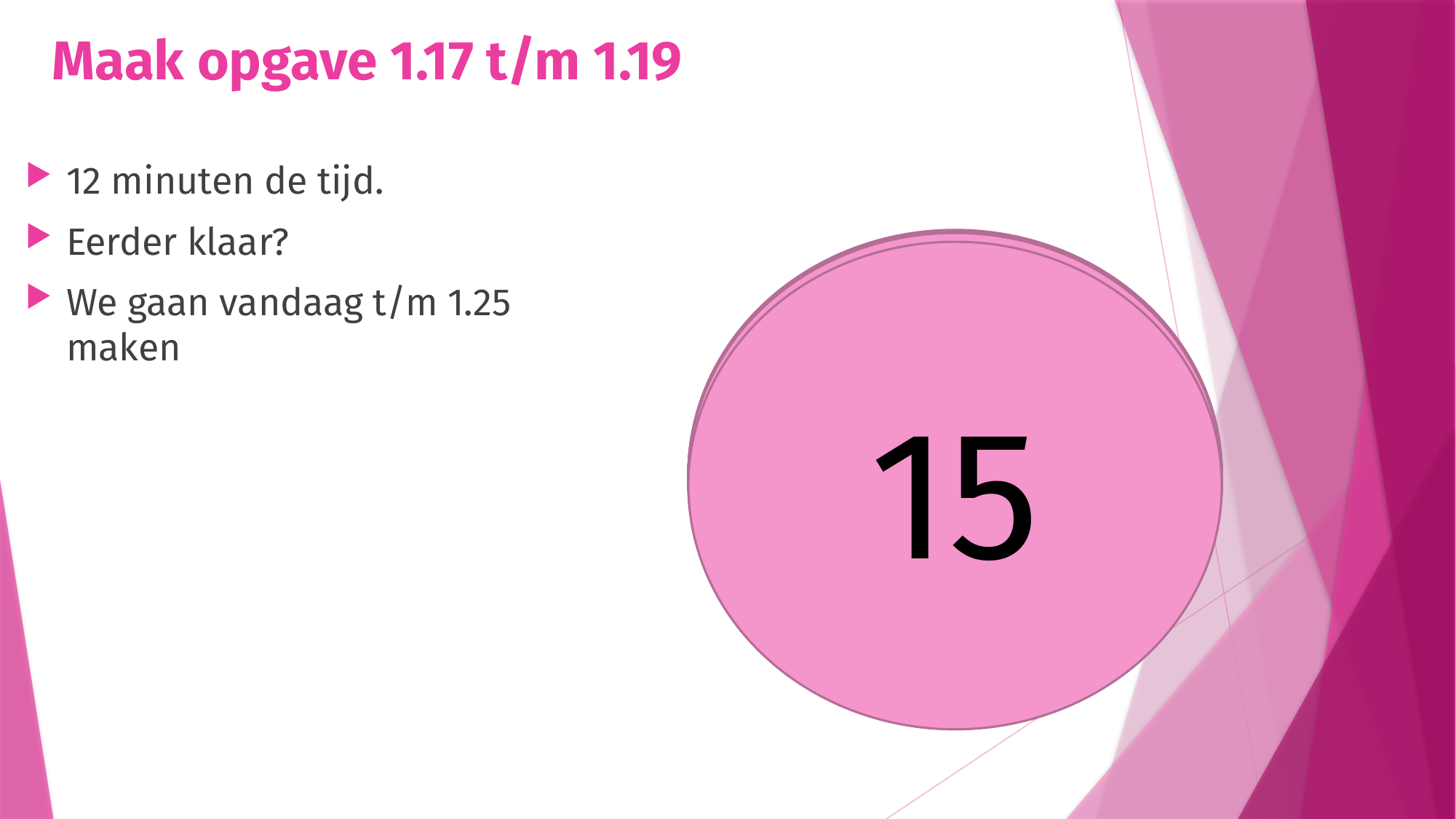

# Maak opgave 1.17 t/m 1.19
12 minuten de tijd.
Eerder klaar?
We gaan vandaag t/m 1.25 maken
10
11
9
8
14
5
6
7
4
3
1
2
13
12
15